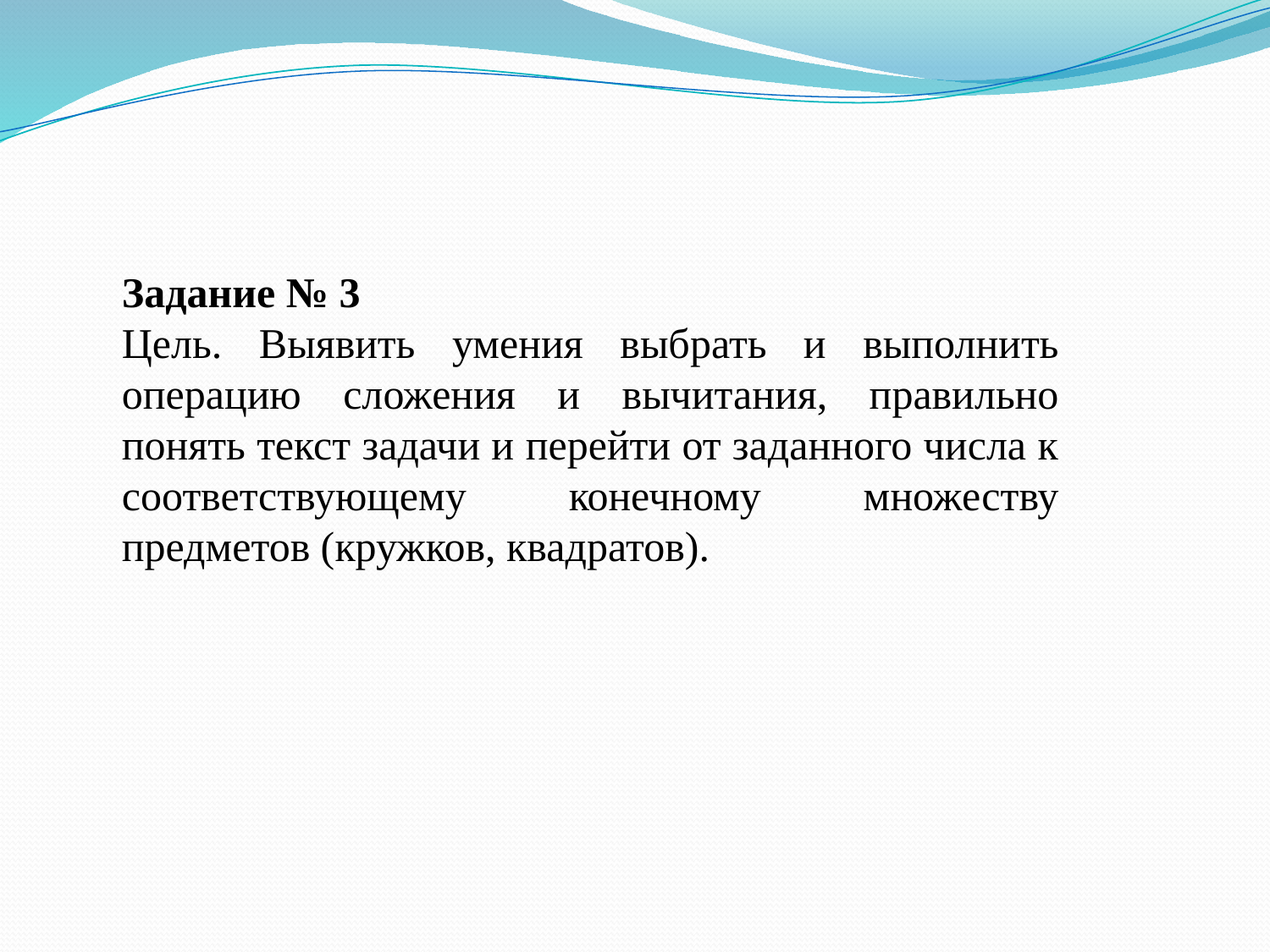

Задание № 3
Цель. Выявить умения выбрать и выполнить операцию сложения и вычитания, правильно понять текст задачи и перейти от заданного числа к соответствующему конечному множеству предметов (кружков, квадратов).